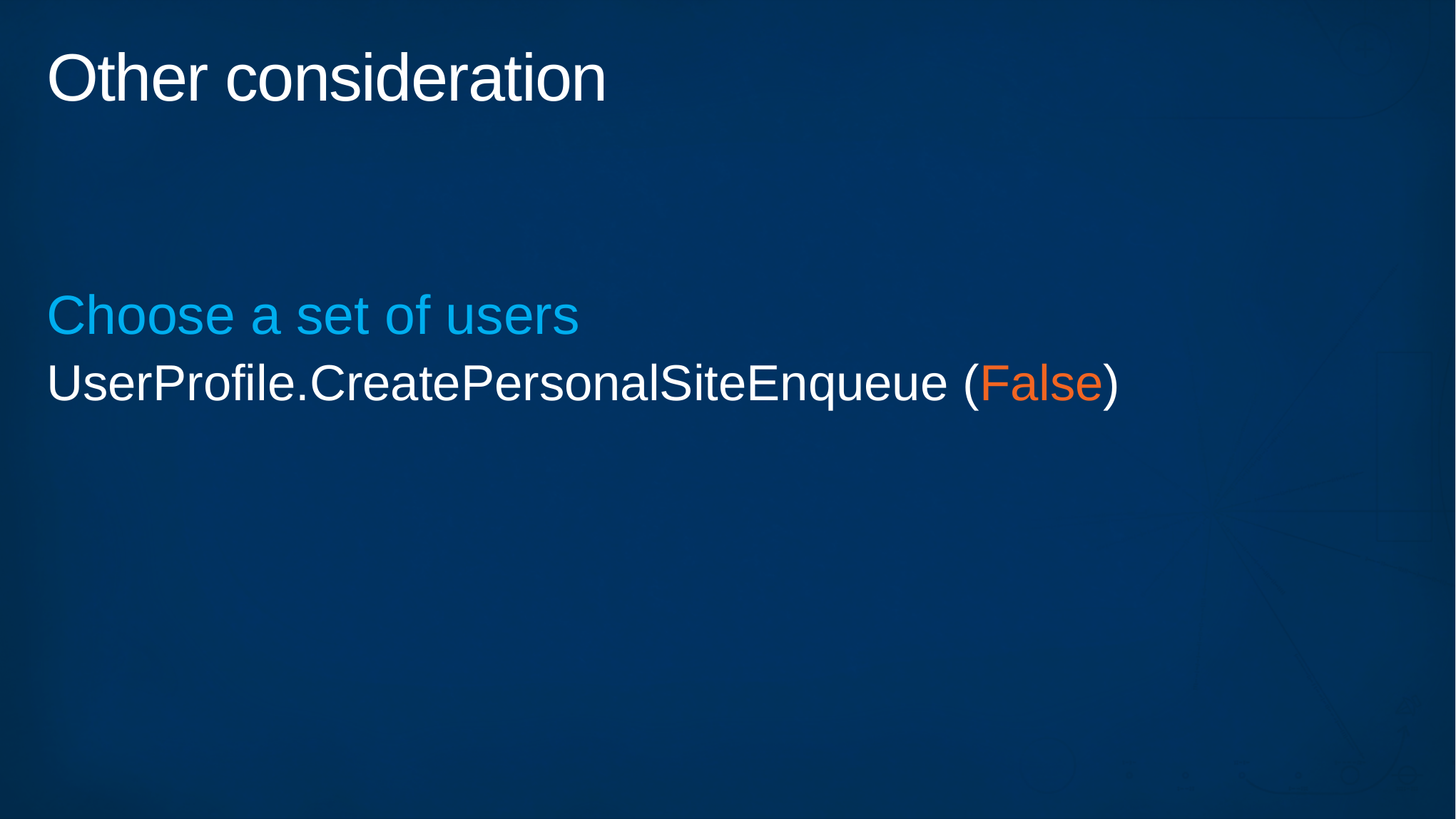

# Other consideration

Choose a set of users
UserProfile.CreatePersonalSiteEnqueue (False)